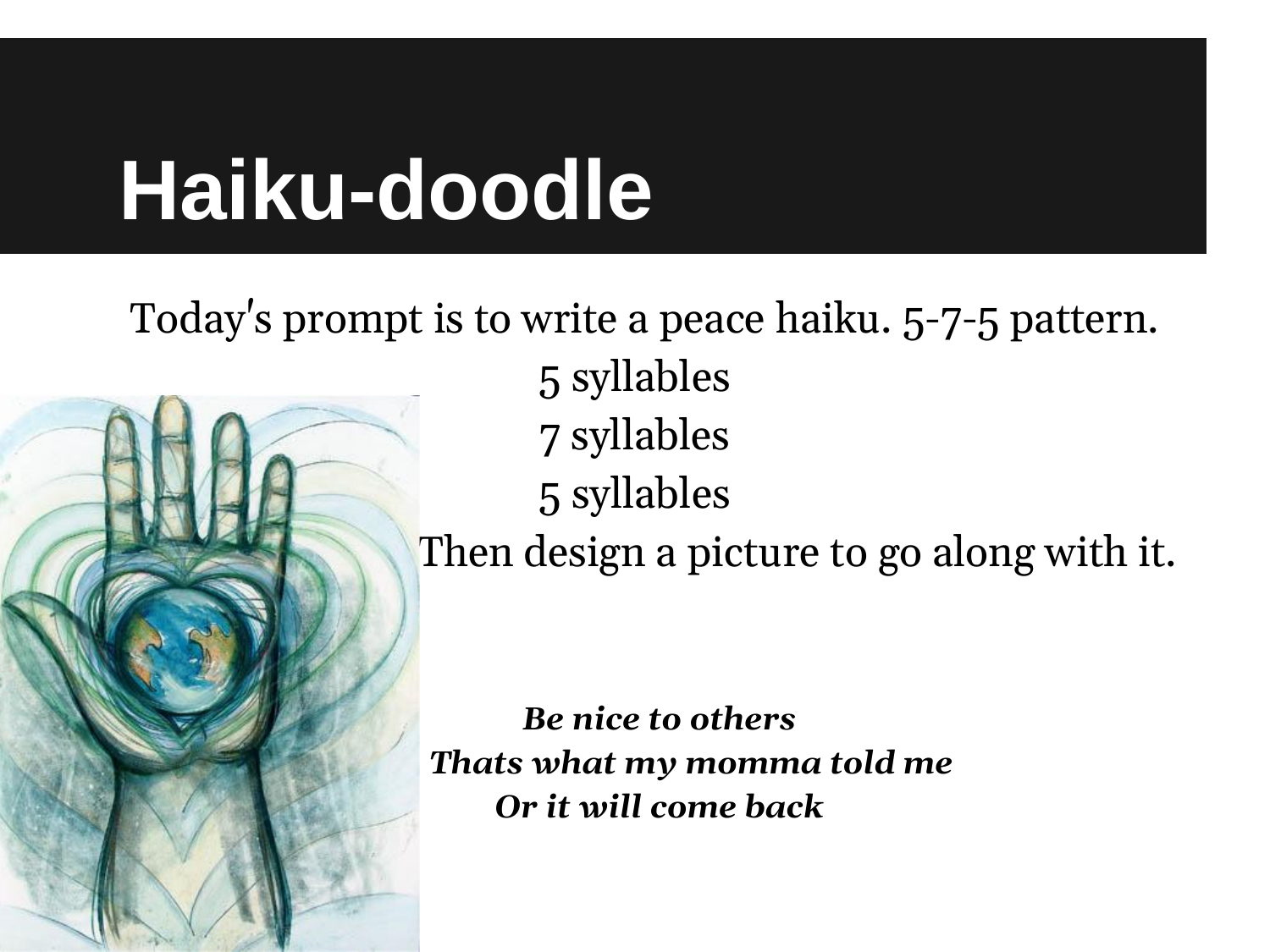

# Haiku-doodle
  Today's prompt is to write a peace haiku. 5-7-5 pattern.
5 syllables
7 syllables
5 syllables
                                 Then design a picture to go along with it.

      Be nice to others
              Thats what my momma told me
      Or it will come back